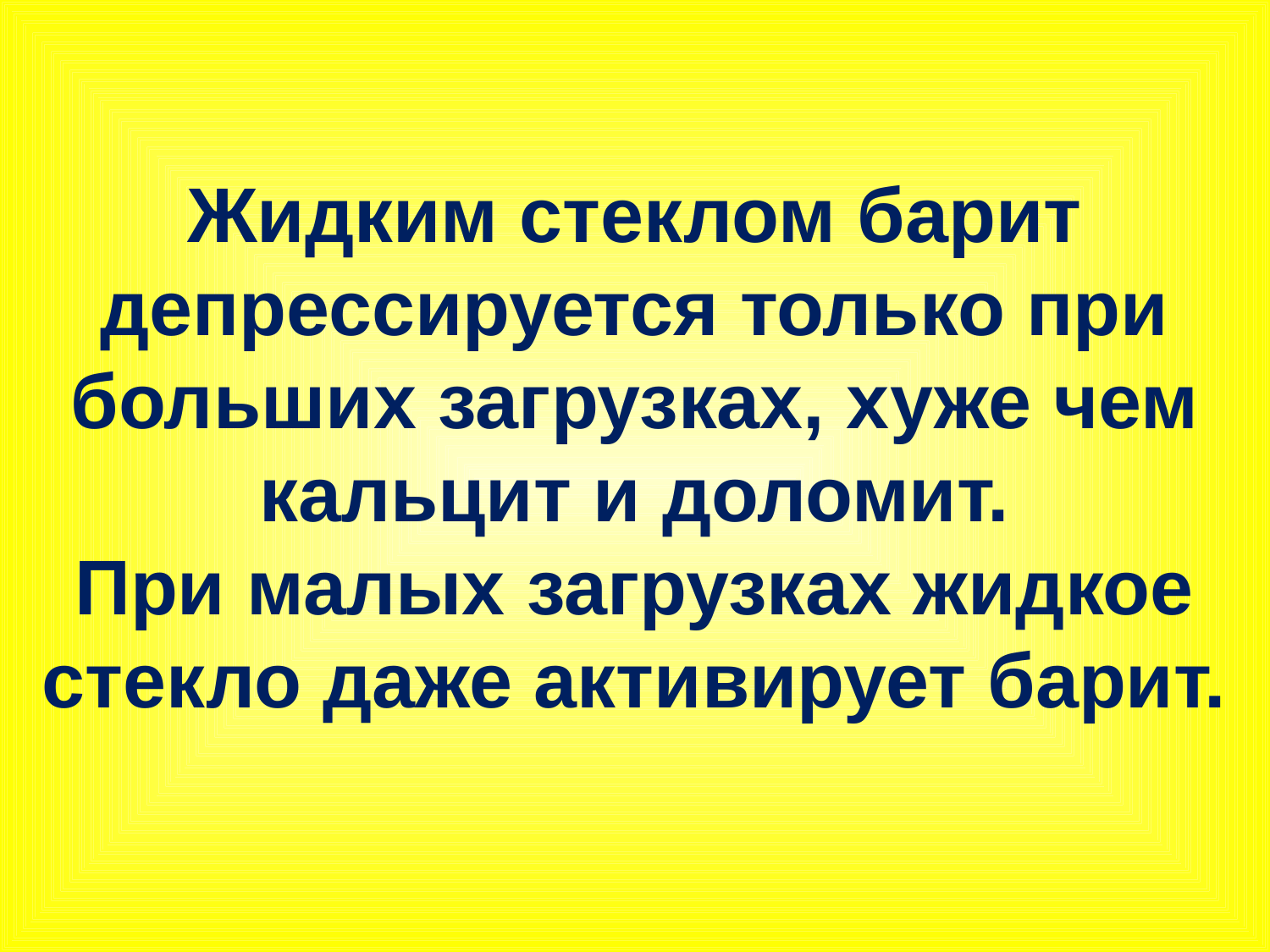

Жидким стеклом барит депрессируется только при больших загрузках, хуже чем кальцит и доломит.
При малых загрузках жидкое стекло даже активирует барит.